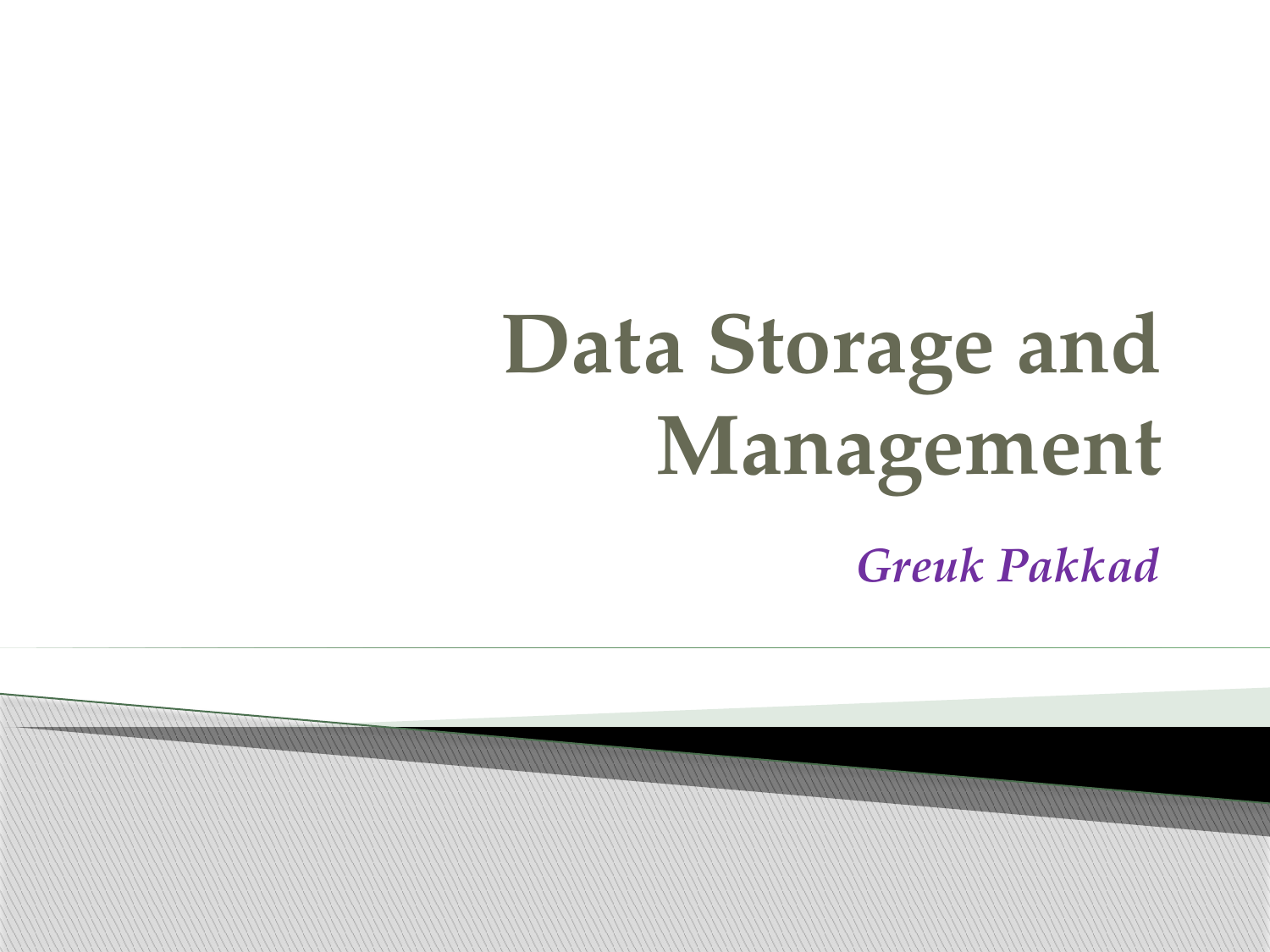

# Data Storage and Management
Greuk Pakkad